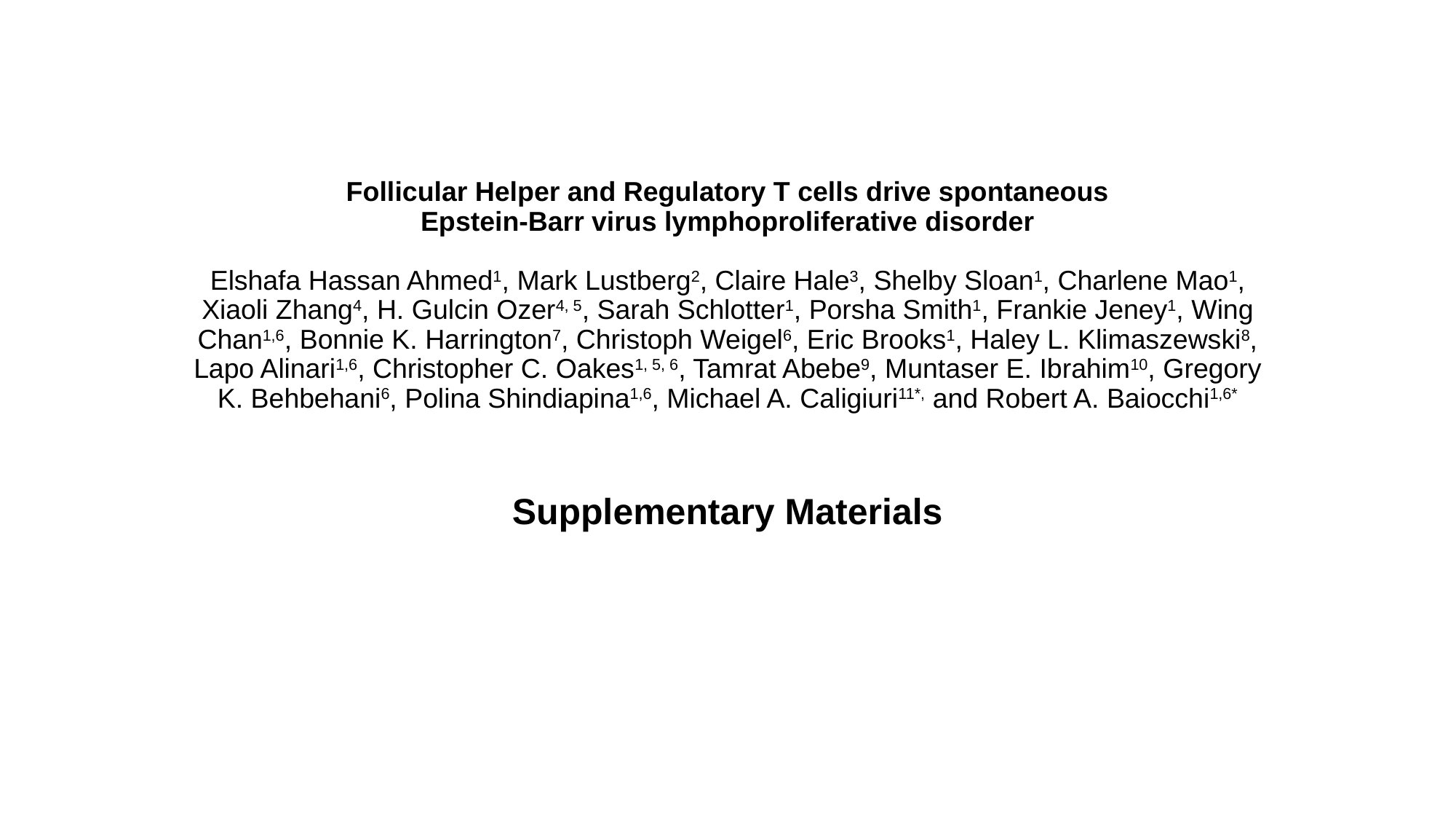

# Follicular Helper and Regulatory T cells drive spontaneous Epstein-Barr virus lymphoproliferative disorder   Elshafa Hassan Ahmed1, Mark Lustberg2, Claire Hale3, Shelby Sloan1, Charlene Mao1, Xiaoli Zhang4, H. Gulcin Ozer4, 5, Sarah Schlotter1, Porsha Smith1, Frankie Jeney1, Wing Chan1,6, Bonnie K. Harrington7, Christoph Weigel6, Eric Brooks1, Haley L. Klimaszewski8, Lapo Alinari1,6, Christopher C. Oakes1, 5, 6, Tamrat Abebe9, Muntaser E. Ibrahim10, Gregory K. Behbehani6, Polina Shindiapina1,6, Michael A. Caligiuri11*, and Robert A. Baiocchi1,6*
Supplementary Materials